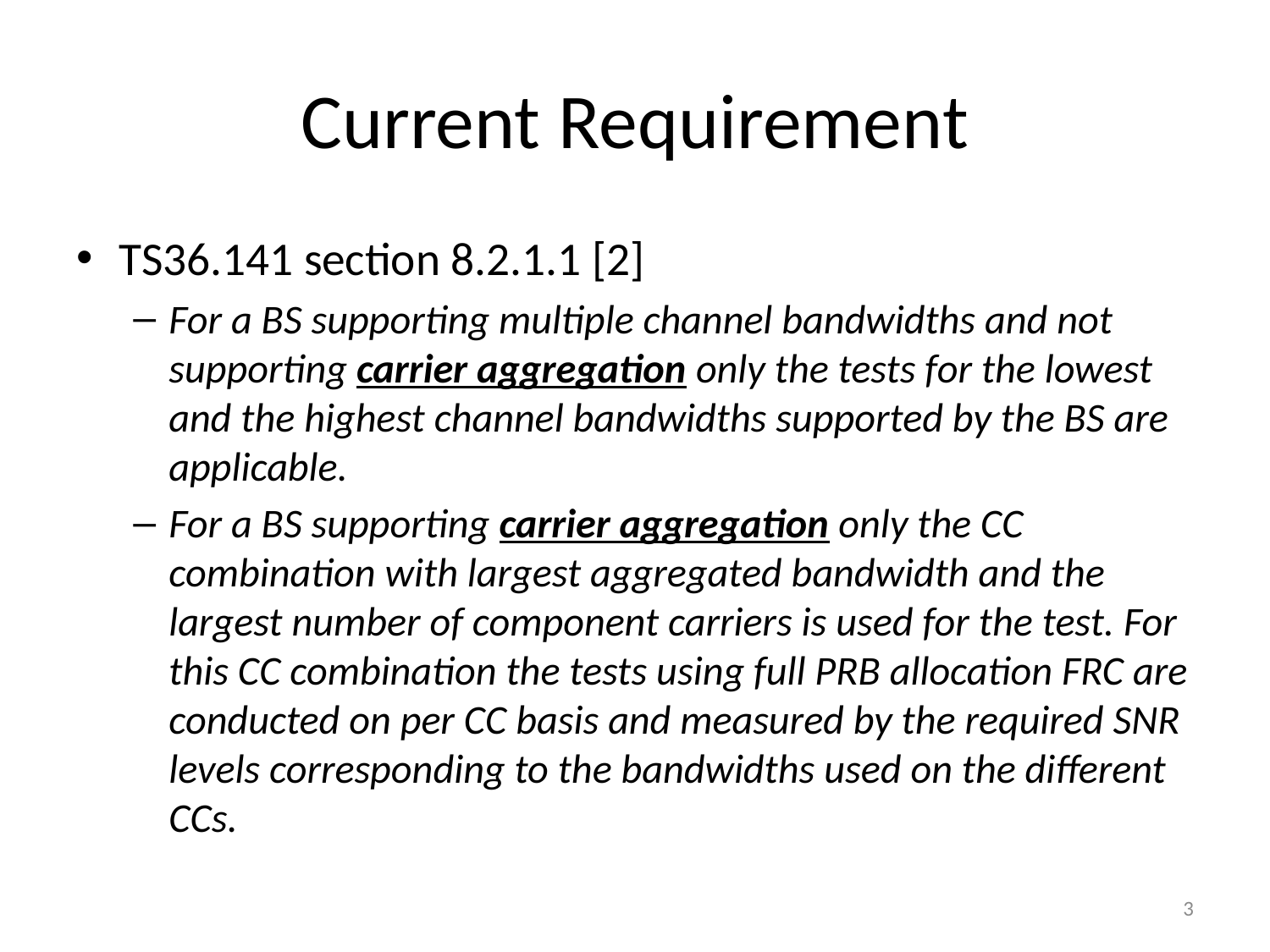

# Current Requirement
TS36.141 section 8.2.1.1 [2]
For a BS supporting multiple channel bandwidths and not supporting carrier aggregation only the tests for the lowest and the highest channel bandwidths supported by the BS are applicable.
For a BS supporting carrier aggregation only the CC combination with largest aggregated bandwidth and the largest number of component carriers is used for the test. For this CC combination the tests using full PRB allocation FRC are conducted on per CC basis and measured by the required SNR levels corresponding to the bandwidths used on the different CCs.
3